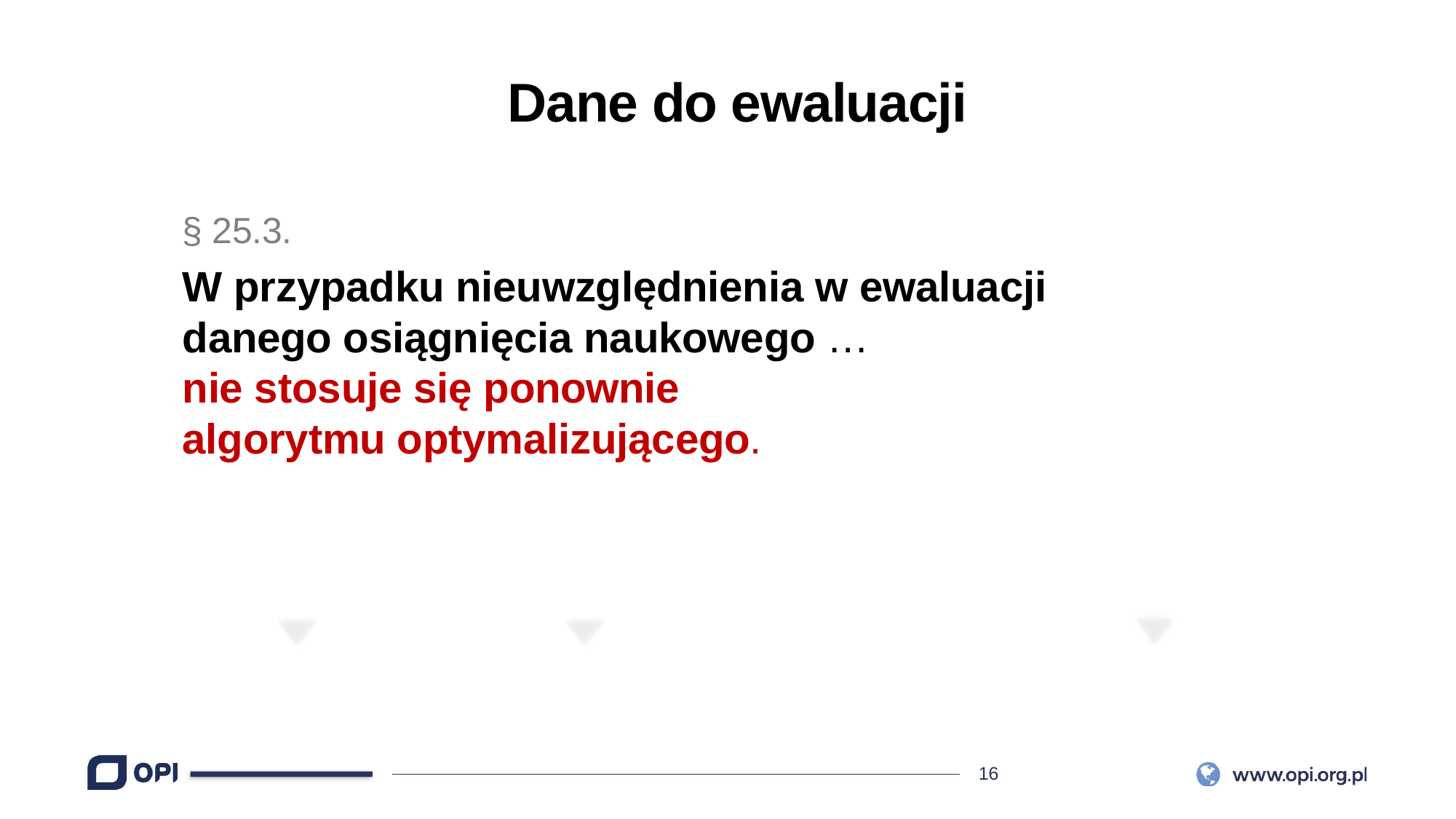

Dane do ewaluacji

§ 25.3.
W przypadku nieuwzględnienia w ewaluacji
danego osiągnięcia naukowego …
nie stosuje się ponownie
algorytmu optymalizującego.
01
02
03

INFOGRAPHIC
INFOGRAPHIC